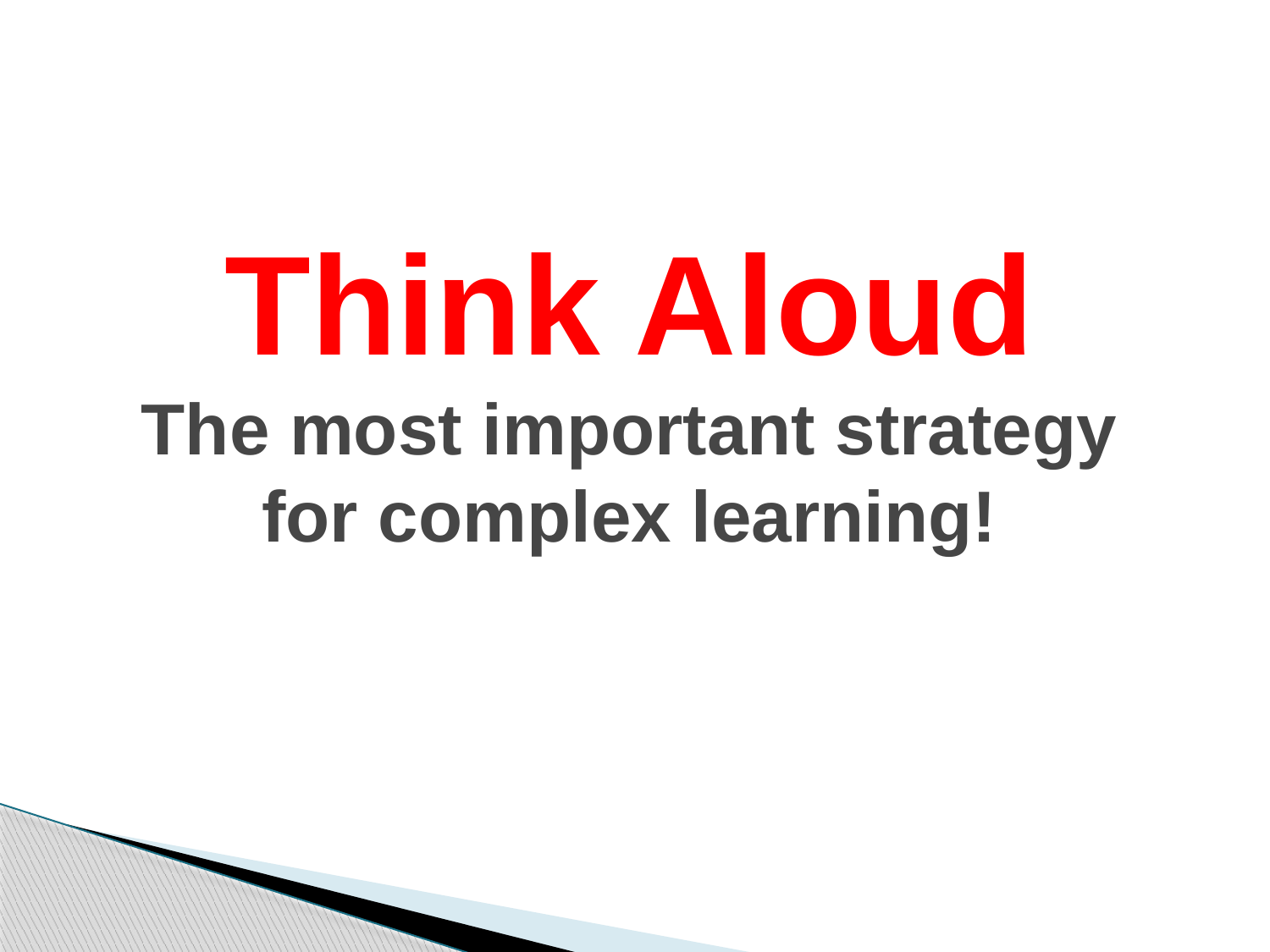

# Think Aloud The most important strategy for complex learning!